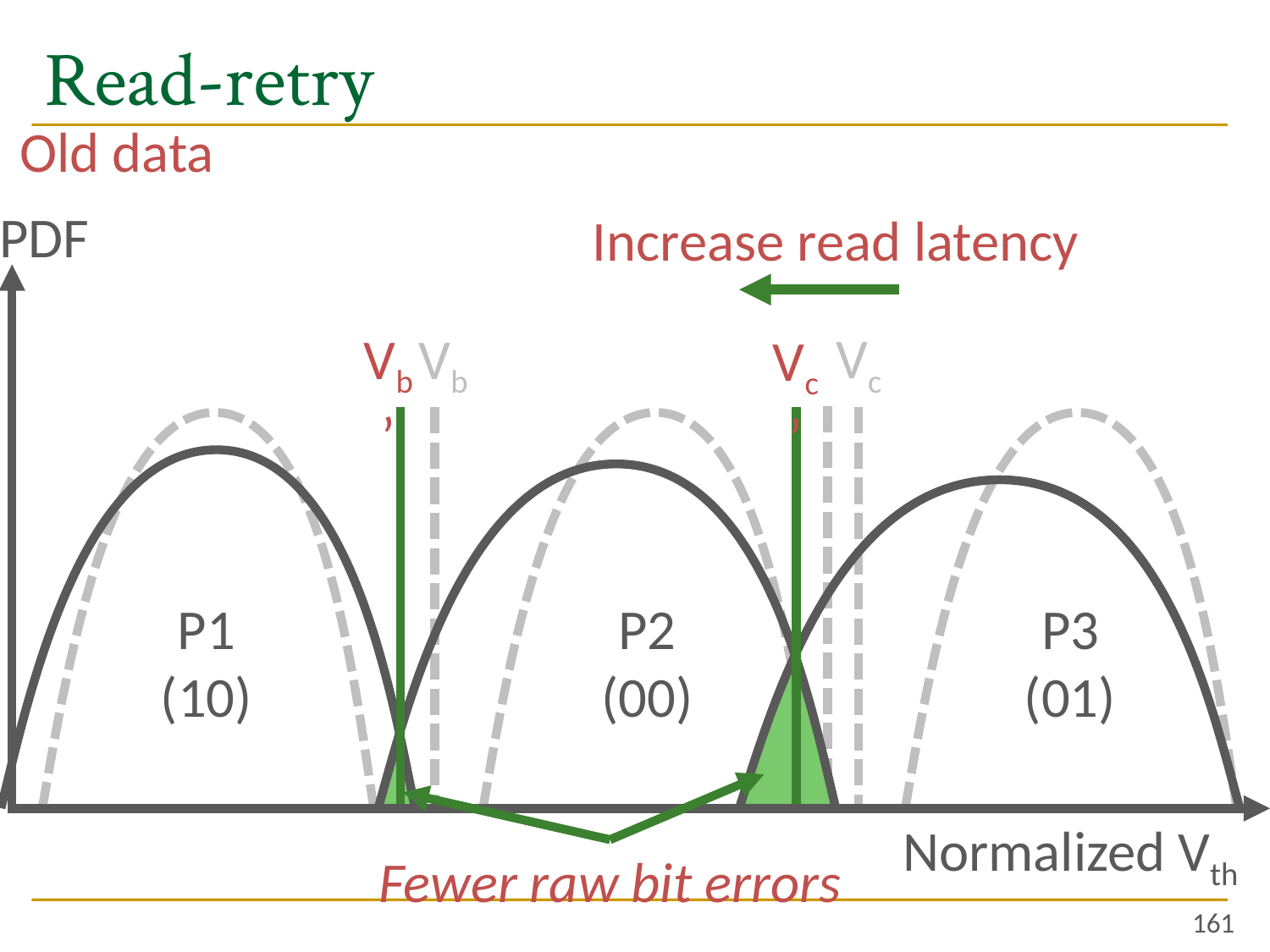

# Read-retry
Old data
PDF
Increase read latency
Vc
Vb’
Vb
Vc’

P1
(10)
P2
(00)
P3
(01)

Normalized Vth
Fewer raw bit errors
161